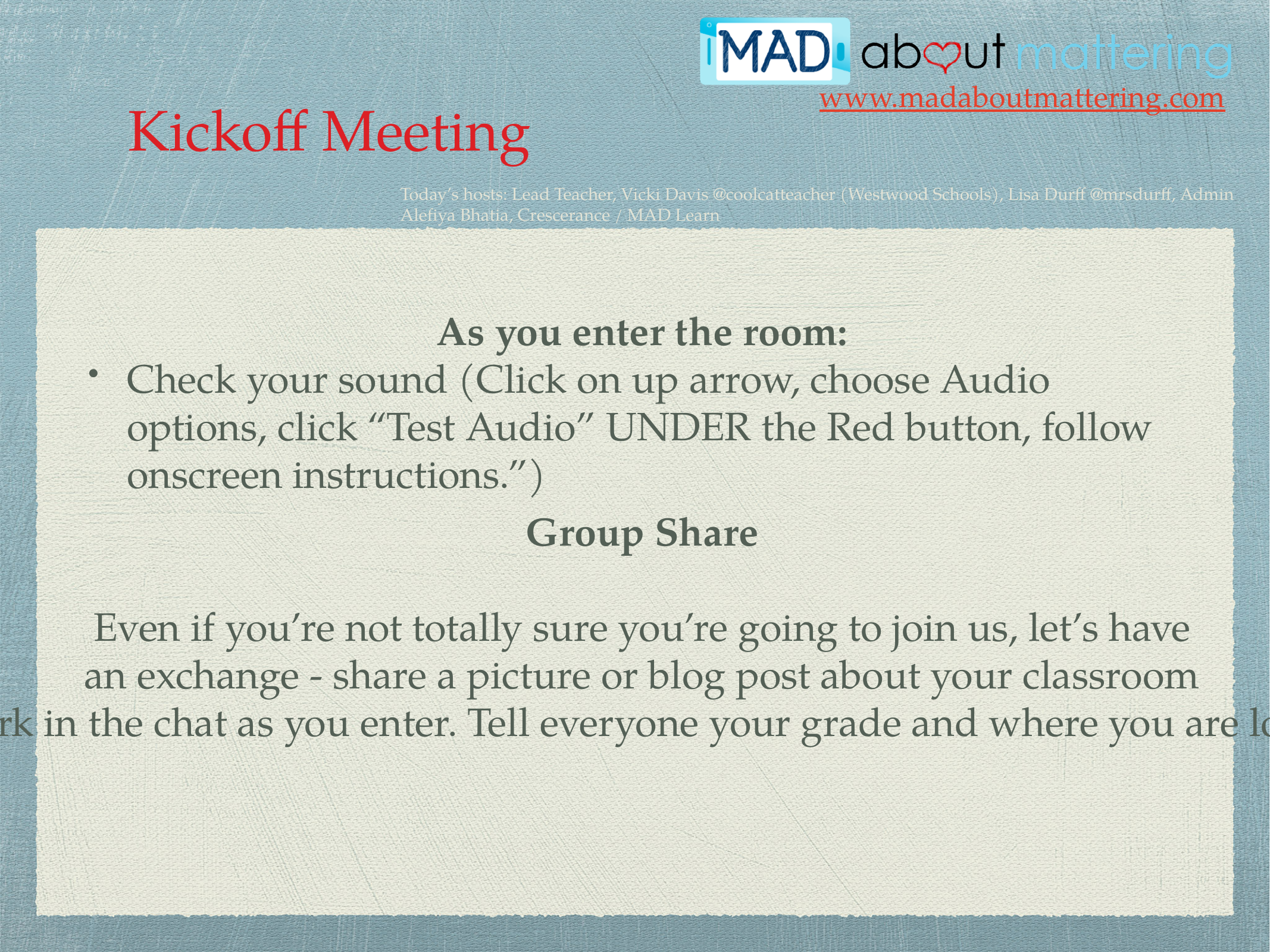

Kickoff Meeting
Today’s hosts: Lead Teacher, Vicki Davis @coolcatteacher (Westwood Schools), Lisa Durff @mrsdurff, Admin
Alefiya Bhatia, Crescerance / MAD Learn
As you enter the room:
Check your sound (Click on up arrow, choose Audio options, click “Test Audio” UNDER the Red button, follow onscreen instructions.”)
Group Share

Even if you’re not totally sure you’re going to join us, let’s have
an exchange - share a picture or blog post about your classroom
or work in the chat as you enter. Tell everyone your grade and where you are located.